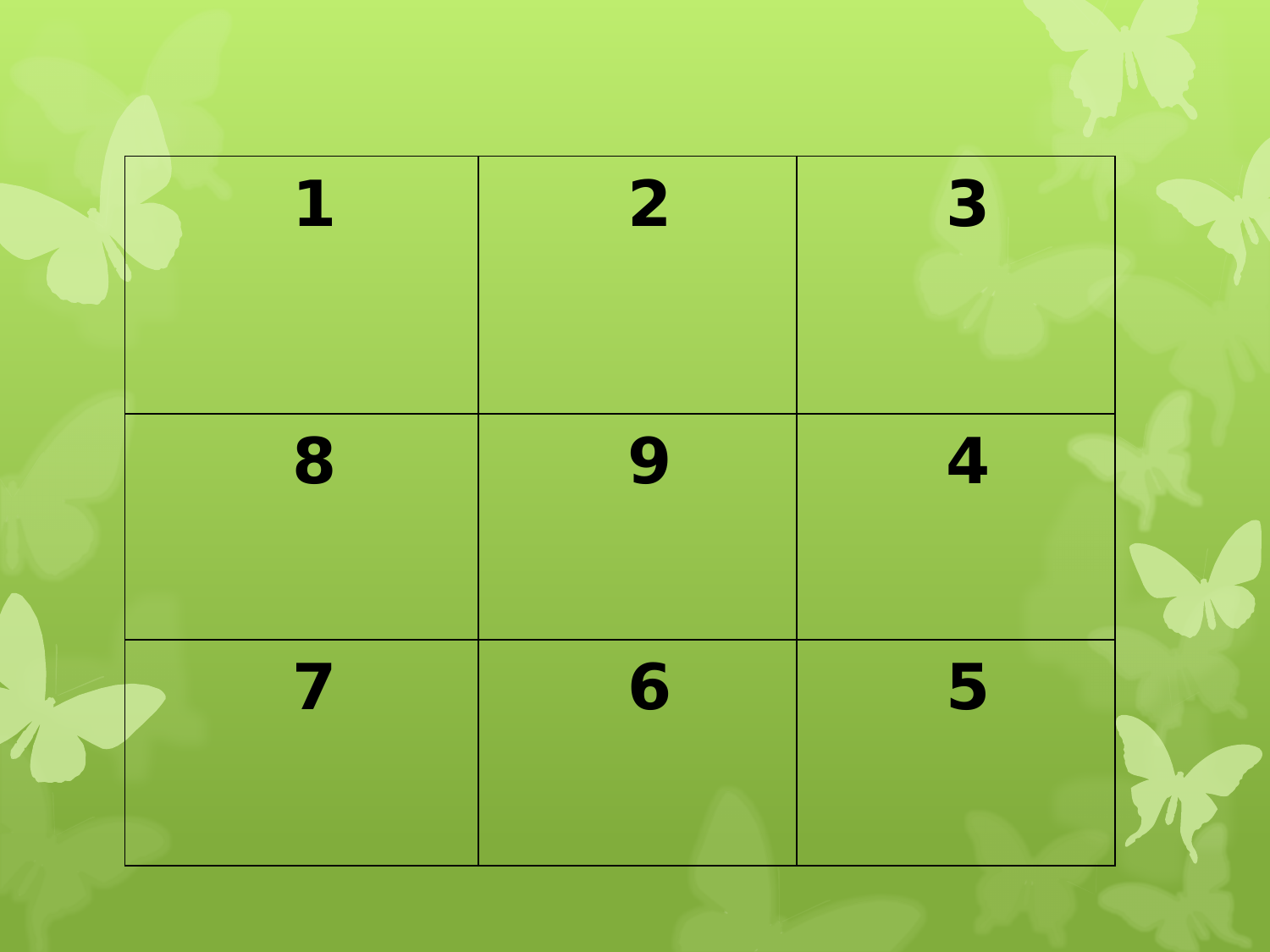

| 1 | 2 | 3 |
| --- | --- | --- |
| 8 | 9 | 4 |
| 7 | 6 | 5 |